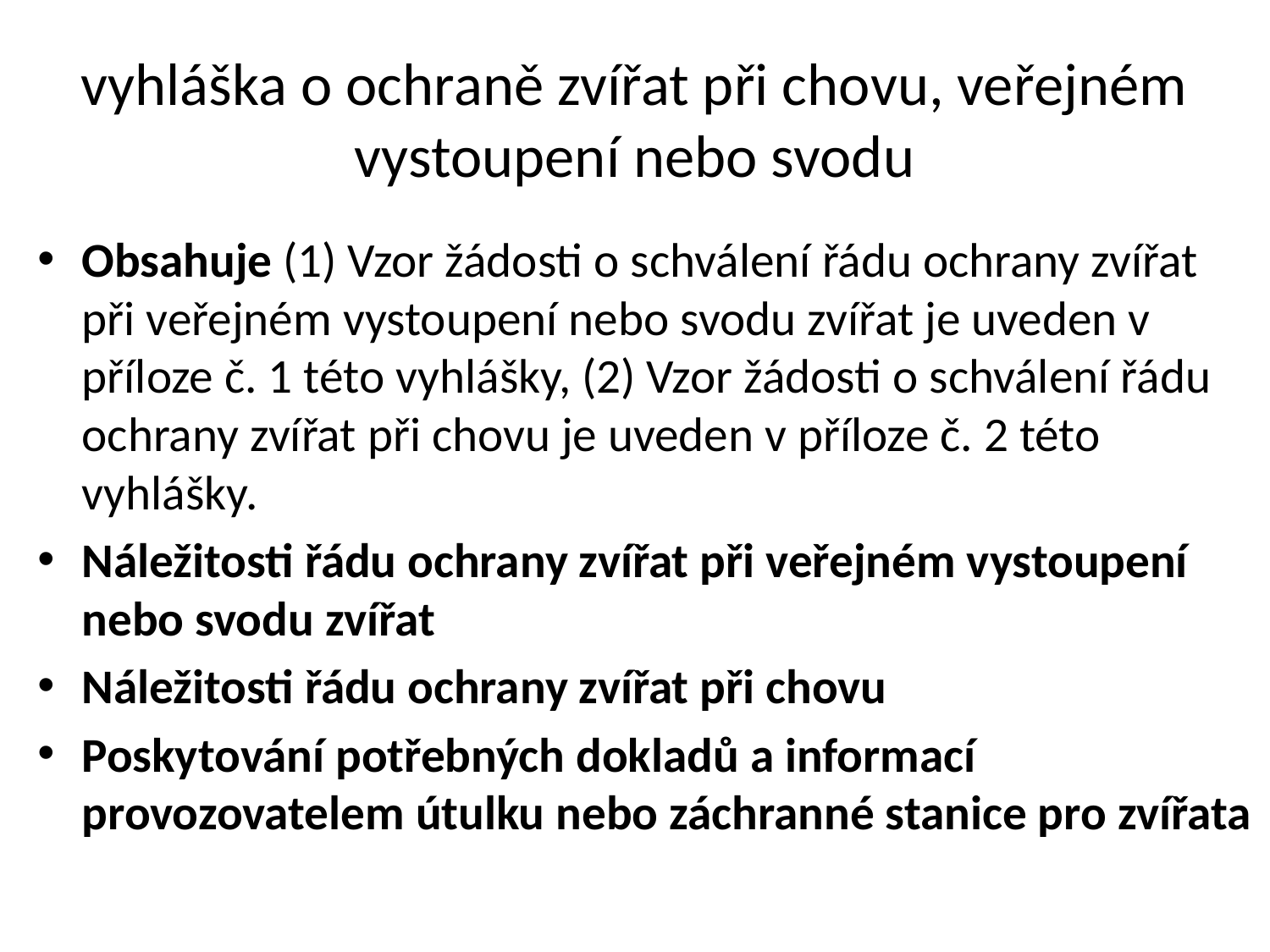

# vyhláška o ochraně zvířat při chovu, veřejném vystoupení nebo svodu
Obsahuje (1) Vzor žádosti o schválení řádu ochrany zvířat při veřejném vystoupení nebo svodu zvířat je uveden v příloze č. 1 této vyhlášky, (2) Vzor žádosti o schválení řádu ochrany zvířat při chovu je uveden v příloze č. 2 této vyhlášky.
Náležitosti řádu ochrany zvířat při veřejném vystoupení nebo svodu zvířat
Náležitosti řádu ochrany zvířat při chovu
Poskytování potřebných dokladů a informací provozovatelem útulku nebo záchranné stanice pro zvířata